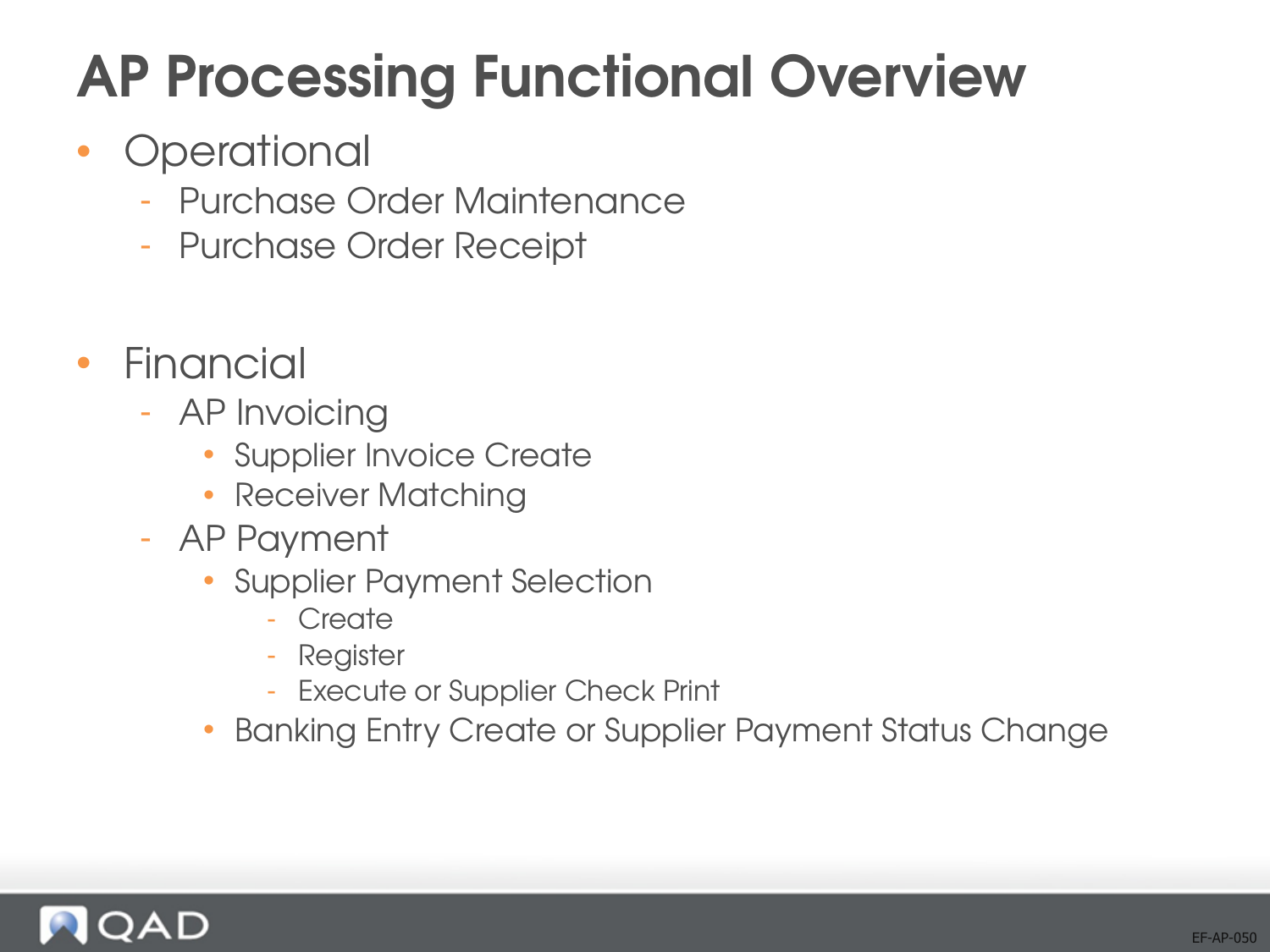

# AP Processing Functional Overview
Operational
Purchase Order Maintenance
Purchase Order Receipt

Financial
AP Invoicing
Supplier Invoice Create
Receiver Matching
AP Payment
Supplier Payment Selection
Create
Register
Execute or Supplier Check Print
Banking Entry Create or Supplier Payment Status Change
EF-AP-050